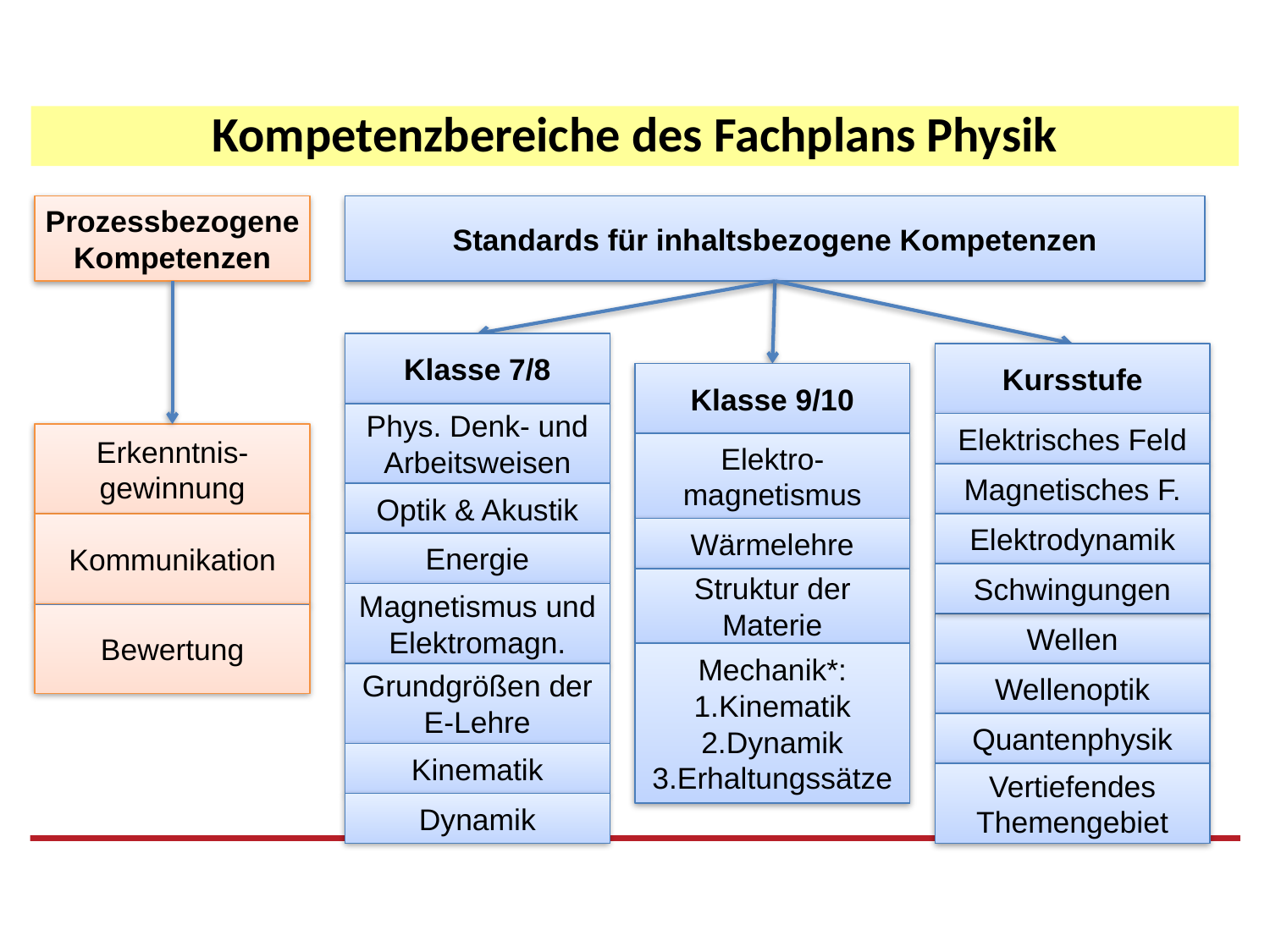

Kompetenzbereiche des Fachplans Physik
Prozessbezogene
Kompetenzen
Standards für inhaltsbezogene Kompetenzen
Klasse 7/8
Kursstufe
Klasse 9/10
Phys. Denk- und Arbeitsweisen
Elektrisches Feld
Erkenntnis-gewinnung
Elektro-magnetismus
Magnetisches F.
Optik & Akustik
Elektrodynamik
Kommunikation
Wärmelehre
Energie
Schwingungen
Struktur der Materie
Magnetismus und Elektromagn.
Bewertung
Wellen
Mechanik*:
Kinematik
Dynamik
Erhaltungssätze
Grundgrößen der E-Lehre
Wellenoptik
Quantenphysik
Kinematik
Vertiefendes Themengebiet
Dynamik